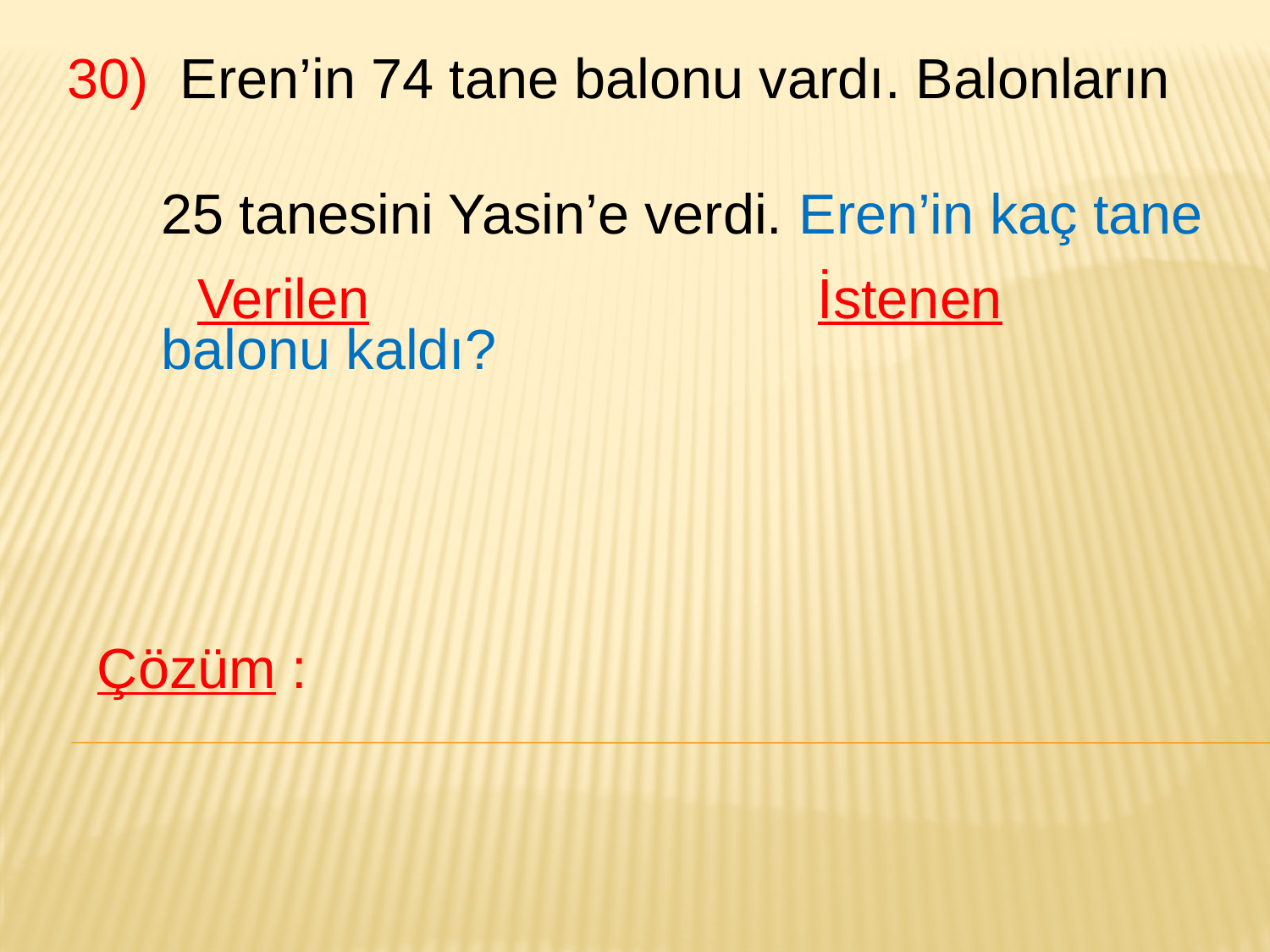

30)  Eren’in 74 tane balonu vardı. Balonların
      25 tanesini Yasin’e verdi. Eren’in kaç tane
      balonu kaldı?

Verilen
İstenen
Çözüm :